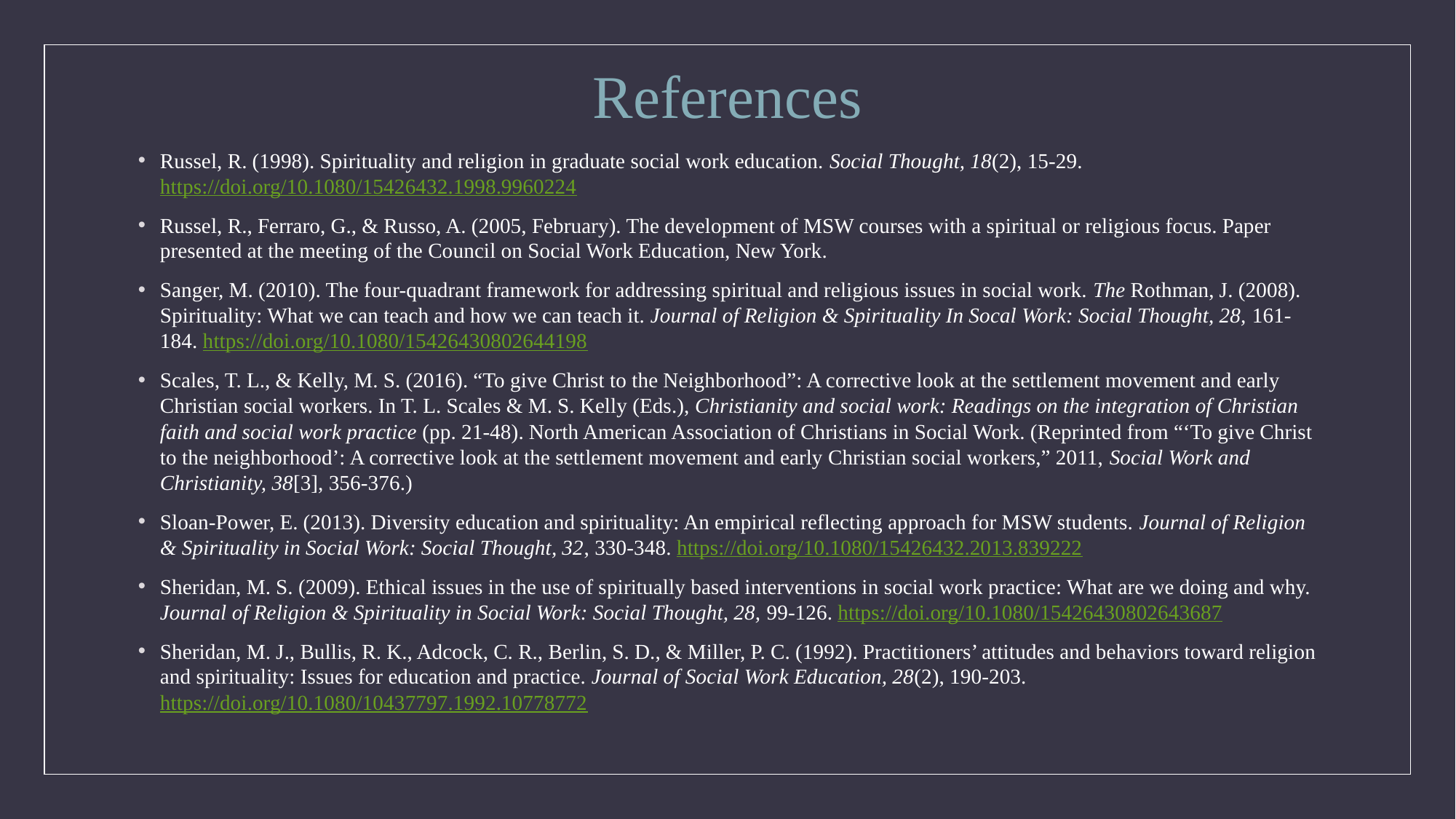

# References
Russel, R. (1998). Spirituality and religion in graduate social work education. Social Thought, 18(2), 15-29. https://doi.org/10.1080/15426432.1998.9960224
Russel, R., Ferraro, G., & Russo, A. (2005, February). The development of MSW courses with a spiritual or religious focus. Paper presented at the meeting of the Council on Social Work Education, New York.
Sanger, M. (2010). The four-quadrant framework for addressing spiritual and religious issues in social work. The Rothman, J. (2008). Spirituality: What we can teach and how we can teach it. Journal of Religion & Spirituality In Socal Work: Social Thought, 28, 161-184. https://doi.org/10.1080/15426430802644198
Scales, T. L., & Kelly, M. S. (2016). “To give Christ to the Neighborhood”: A corrective look at the settlement movement and early Christian social workers. In T. L. Scales & M. S. Kelly (Eds.), Christianity and social work: Readings on the integration of Christian faith and social work practice (pp. 21-48). North American Association of Christians in Social Work. (Reprinted from “‘To give Christ to the neighborhood’: A corrective look at the settlement movement and early Christian social workers,” 2011, Social Work and Christianity, 38[3], 356-376.)
Sloan-Power, E. (2013). Diversity education and spirituality: An empirical reflecting approach for MSW students. Journal of Religion & Spirituality in Social Work: Social Thought, 32, 330-348. https://doi.org/10.1080/15426432.2013.839222
Sheridan, M. S. (2009). Ethical issues in the use of spiritually based interventions in social work practice: What are we doing and why. Journal of Religion & Spirituality in Social Work: Social Thought, 28, 99-126. https://doi.org/10.1080/15426430802643687
Sheridan, M. J., Bullis, R. K., Adcock, C. R., Berlin, S. D., & Miller, P. C. (1992). Practitioners’ attitudes and behaviors toward religion and spirituality: Issues for education and practice. Journal of Social Work Education, 28(2), 190-203. https://doi.org/10.1080/10437797.1992.10778772